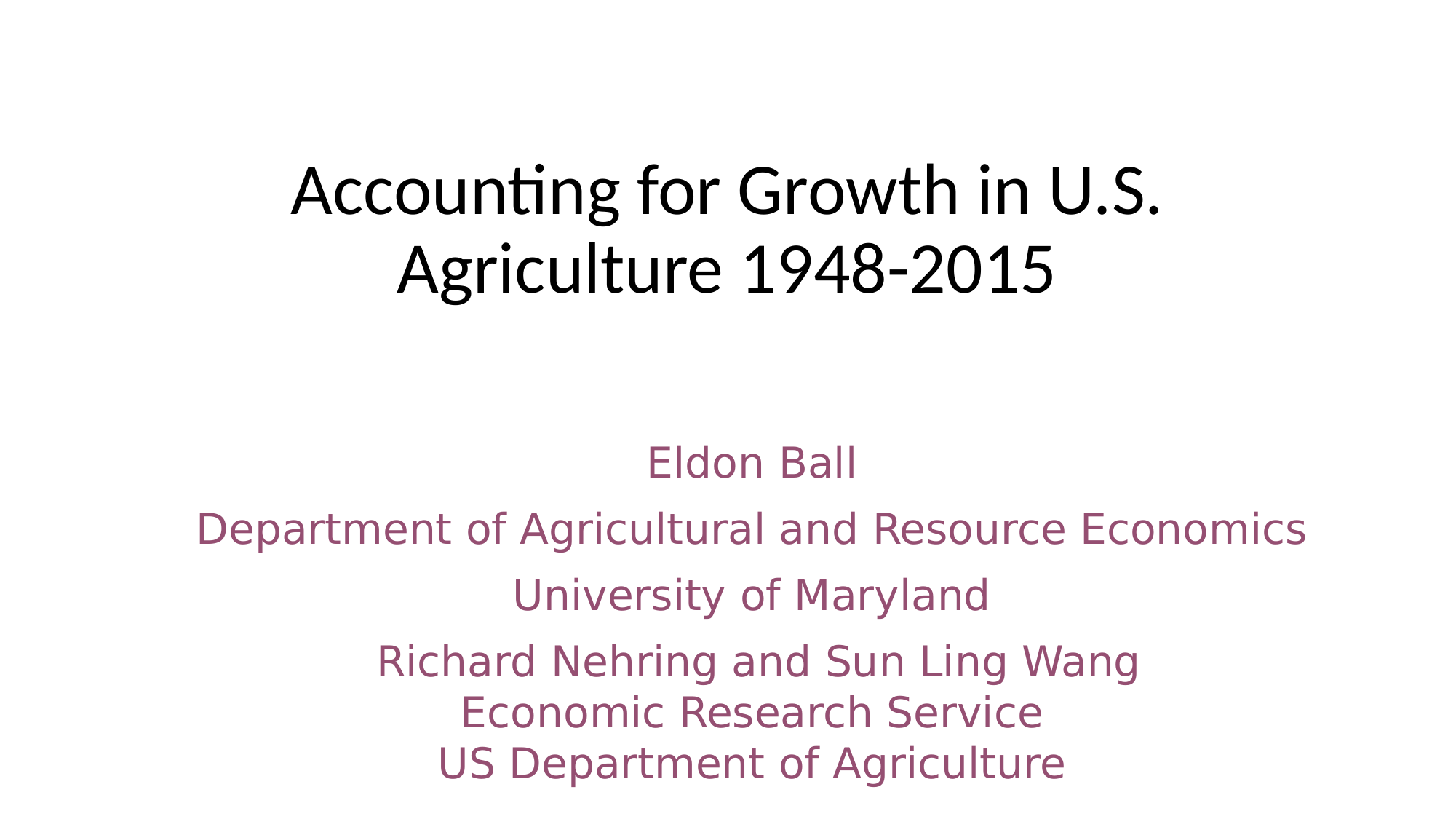

# Accounting for Growth in U.S. Agriculture 1948-2015
Eldon Ball
Department of Agricultural and Resource Economics
University of Maryland
 Richard Nehring and Sun Ling Wang
Economic Research Service
US Department of Agriculture